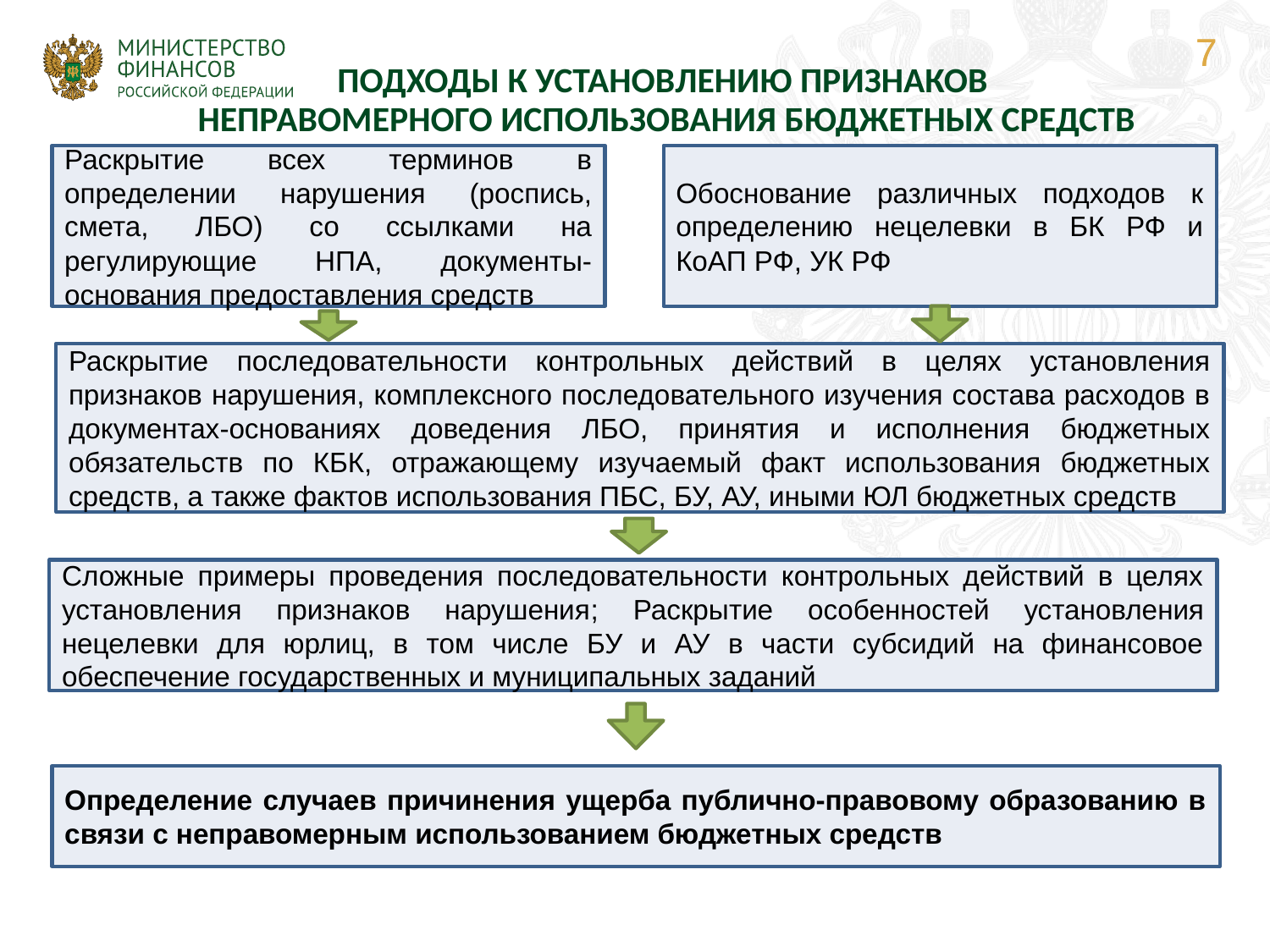

ПОДХОДЫ К УСТАНОВЛЕНИЮ ПРИЗНАКОВ
НЕПРАВОМЕРНОГО ИСПОЛЬЗОВАНИЯ БЮДЖЕТНЫХ СРЕДСТВ
Обоснование различных подходов к определению нецелевки в БК РФ и КоАП РФ, УК РФ
Раскрытие всех терминов в определении нарушения (роспись, смета, ЛБО) со ссылками на регулирующие НПА, документы-основания предоставления средств

Раскрытие последовательности контрольных действий в целях установления признаков нарушения, комплексного последовательного изучения состава расходов в документах-основаниях доведения ЛБО, принятия и исполнения бюджетных обязательств по КБК, отражающему изучаемый факт использования бюджетных средств, а также фактов использования ПБС, БУ, АУ, иными ЮЛ бюджетных средств

Сложные примеры проведения последовательности контрольных действий в целях установления признаков нарушения; Раскрытие особенностей установления нецелевки для юрлиц, в том числе БУ и АУ в части субсидий на финансовое обеспечение государственных и муниципальных заданий

Определение случаев причинения ущерба публично-правовому образованию в связи с неправомерным использованием бюджетных средств